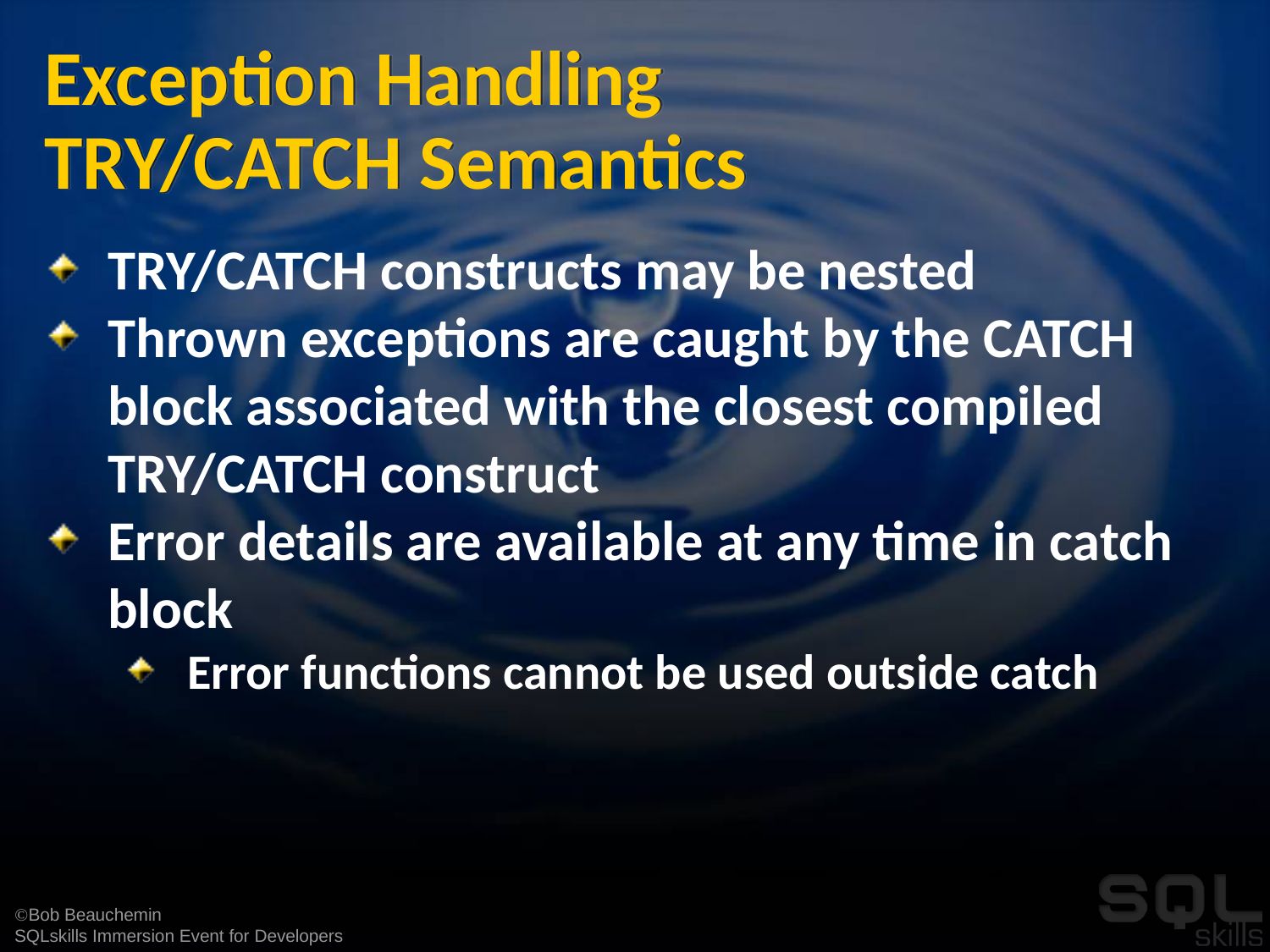

# Exception Handling TRY/CATCH Semantics
TRY/CATCH constructs may be nested
Thrown exceptions are caught by the CATCH block associated with the closest compiled TRY/CATCH construct
Error details are available at any time in catch block
Error functions cannot be used outside catch